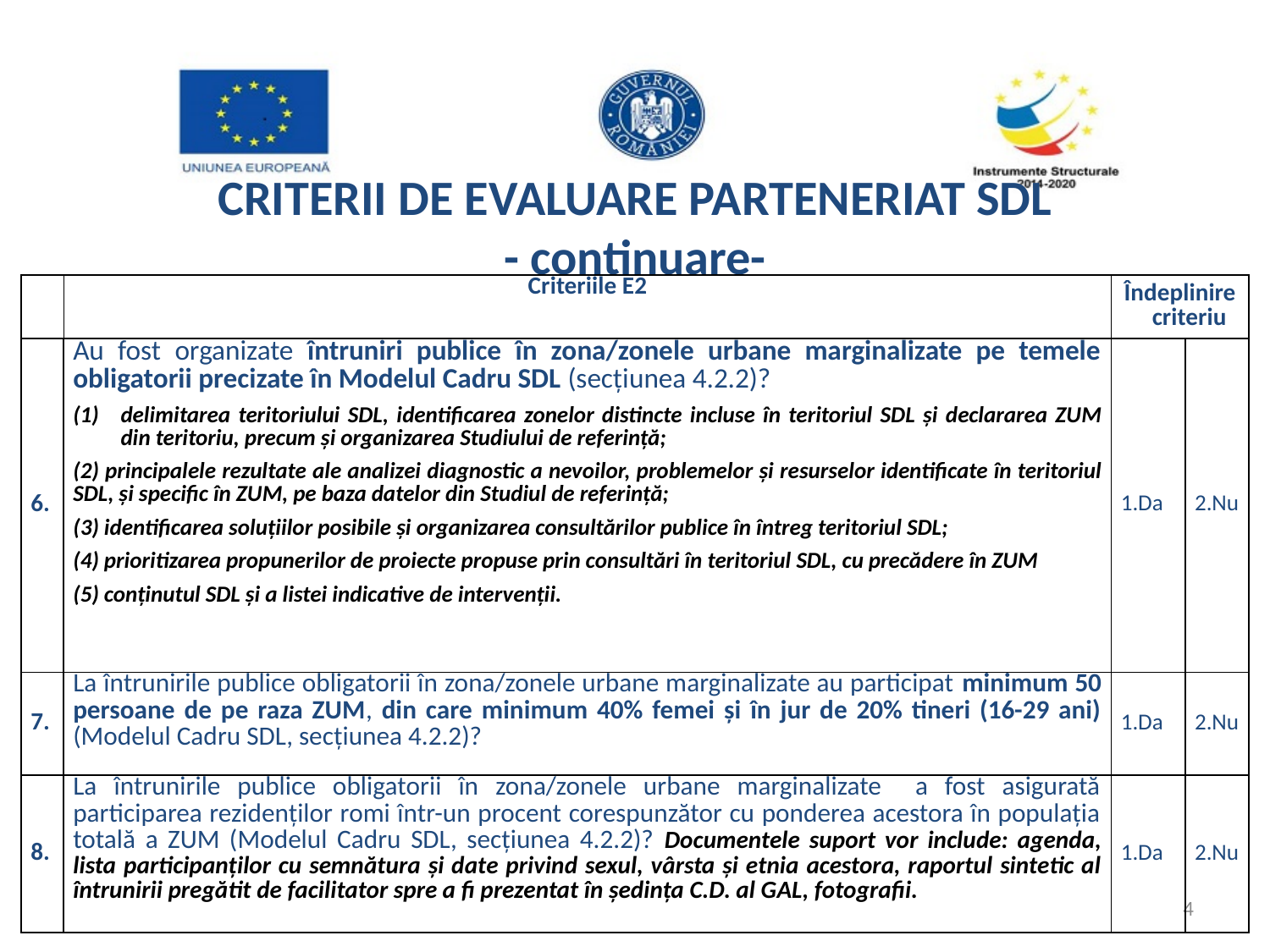

# CRITERII DE EVALUARE PARTENERIAT SDL - continuare-
|  | Criteriile E2 | Îndeplinire criteriu |
| --- | --- | --- |
| 6. | Au fost organizate întruniri publice în zona/zonele urbane marginalizate pe temele obligatorii precizate în Modelul Cadru SDL (secțiunea 4.2.2)? delimitarea teritoriului SDL, identificarea zonelor distincte incluse în teritoriul SDL și declararea ZUM din teritoriu, precum și organizarea Studiului de referință; (2) principalele rezultate ale analizei diagnostic a nevoilor, problemelor și resurselor identificate în teritoriul SDL, și specific în ZUM, pe baza datelor din Studiul de referință; (3) identificarea soluțiilor posibile și organizarea consultărilor publice în întreg teritoriul SDL; (4) prioritizarea propunerilor de proiecte propuse prin consultări în teritoriul SDL, cu precădere în ZUM (5) conținutul SDL și a listei indicative de intervenții. | 1.Da | 2.Nu |
| --- | --- | --- | --- |
| 7. | La întrunirile publice obligatorii în zona/zonele urbane marginalizate au participat minimum 50 persoane de pe raza ZUM, din care minimum 40% femei și în jur de 20% tineri (16-29 ani) (Modelul Cadru SDL, secțiunea 4.2.2)? | 1.Da | 2.Nu |
| 8. | La întrunirile publice obligatorii în zona/zonele urbane marginalizate a fost asigurată participarea rezidenților romi într-un procent corespunzător cu ponderea acestora în populația totală a ZUM (Modelul Cadru SDL, secțiunea 4.2.2)? Documentele suport vor include: agenda, lista participanților cu semnătura și date privind sexul, vârsta și etnia acestora, raportul sintetic al întrunirii pregătit de facilitator spre a fi prezentat în ședința C.D. al GAL, fotografii. | 1.Da | 2.Nu |

4